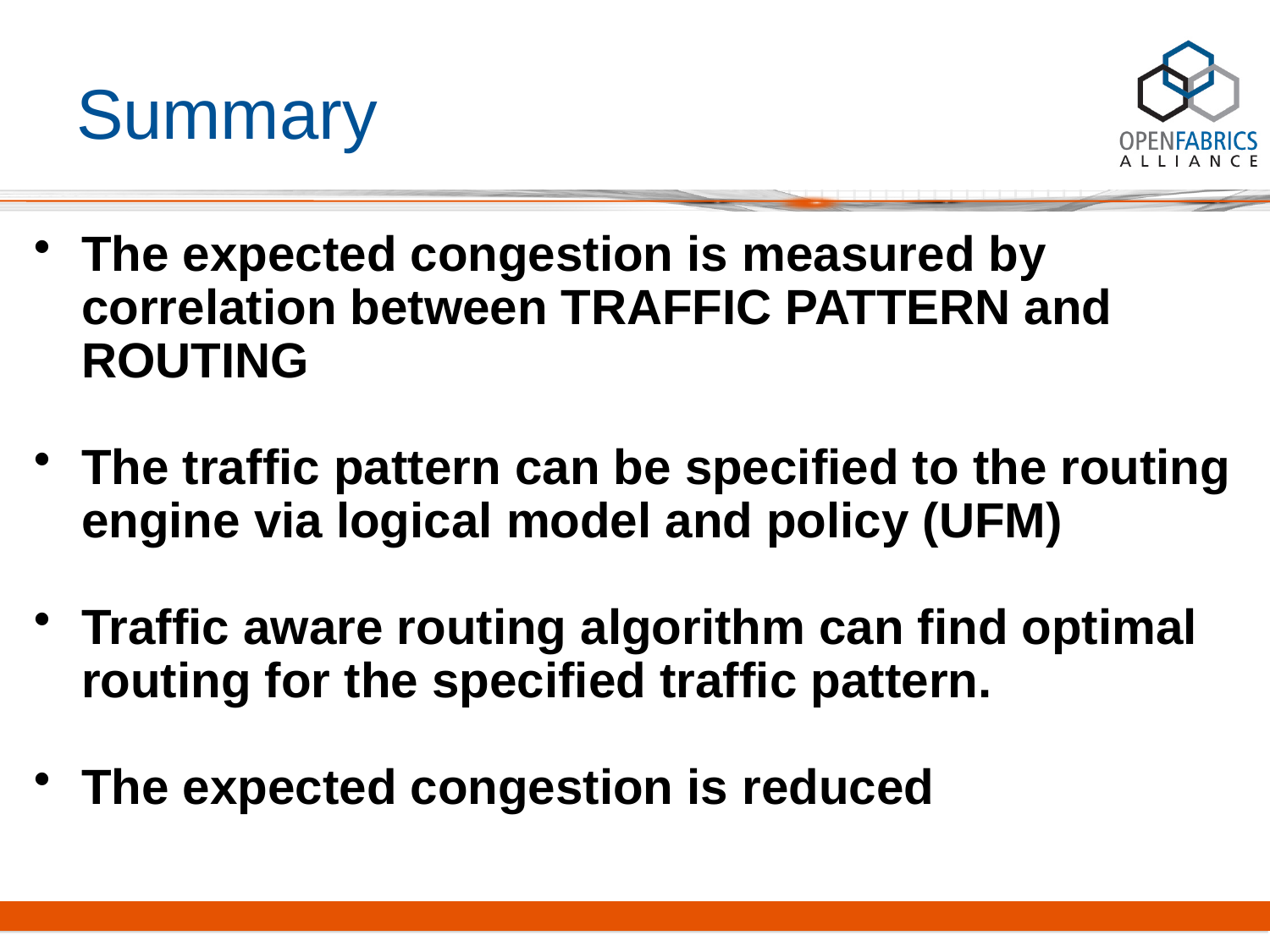

# Summary
The expected congestion is measured by correlation between TRAFFIC PATTERN and ROUTING

The traffic pattern can be specified to the routing engine via logical model and policy (UFM)

Traffic aware routing algorithm can find optimal routing for the specified traffic pattern.

The expected congestion is reduced